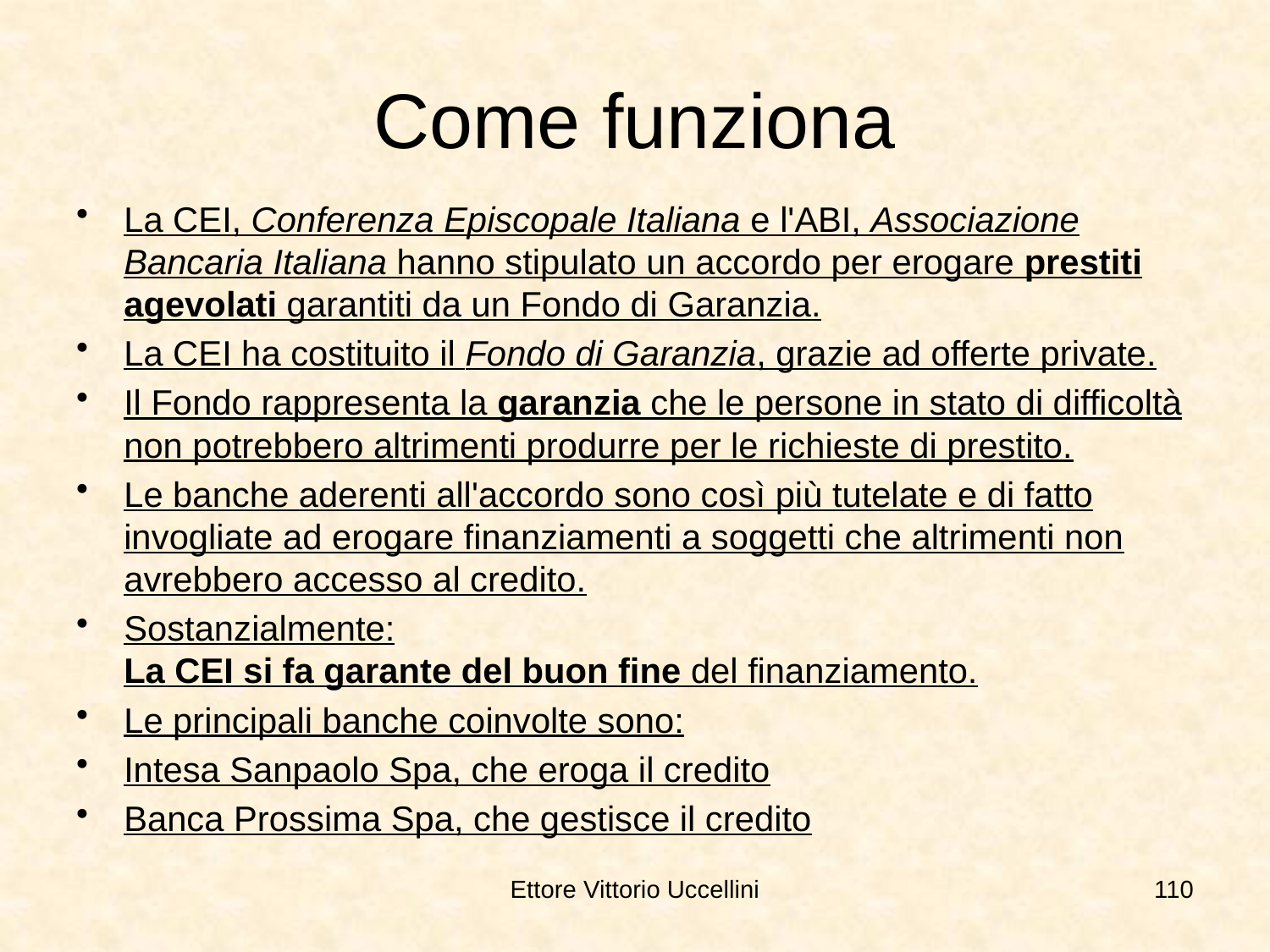

# Come funziona
La CEI, Conferenza Episcopale Italiana e l'ABI, Associazione Bancaria Italiana hanno stipulato un accordo per erogare prestiti agevolati garantiti da un Fondo di Garanzia.
La CEI ha costituito il Fondo di Garanzia, grazie ad offerte private.
Il Fondo rappresenta la garanzia che le persone in stato di difficoltà
non potrebbero altrimenti produrre per le richieste di prestito.
Le banche aderenti all'accordo sono così più tutelate e di fatto invogliate ad erogare finanziamenti a soggetti che altrimenti non avrebbero accesso al credito.
Sostanzialmente:
La CEI si fa garante del buon fine del finanziamento.
Le principali banche coinvolte sono:
Intesa Sanpaolo Spa, che eroga il credito
Banca Prossima Spa, che gestisce il credito

Ettore Vittorio Uccellini
110